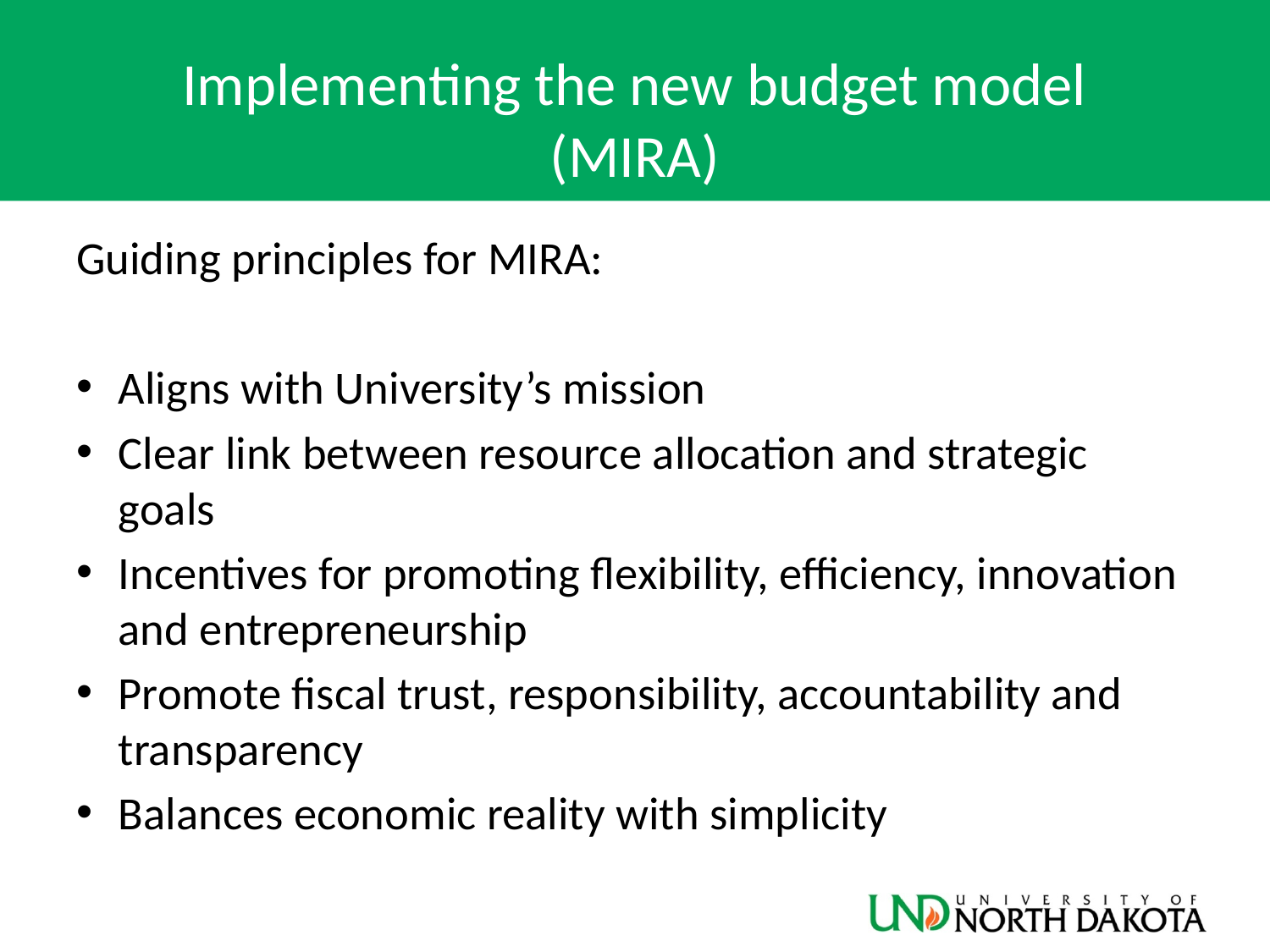

# Implementing the new budget model (MIRA)
Guiding principles for MIRA:

Aligns with University’s mission
Clear link between resource allocation and strategic goals
Incentives for promoting flexibility, efficiency, innovation and entrepreneurship
Promote fiscal trust, responsibility, accountability and transparency
Balances economic reality with simplicity